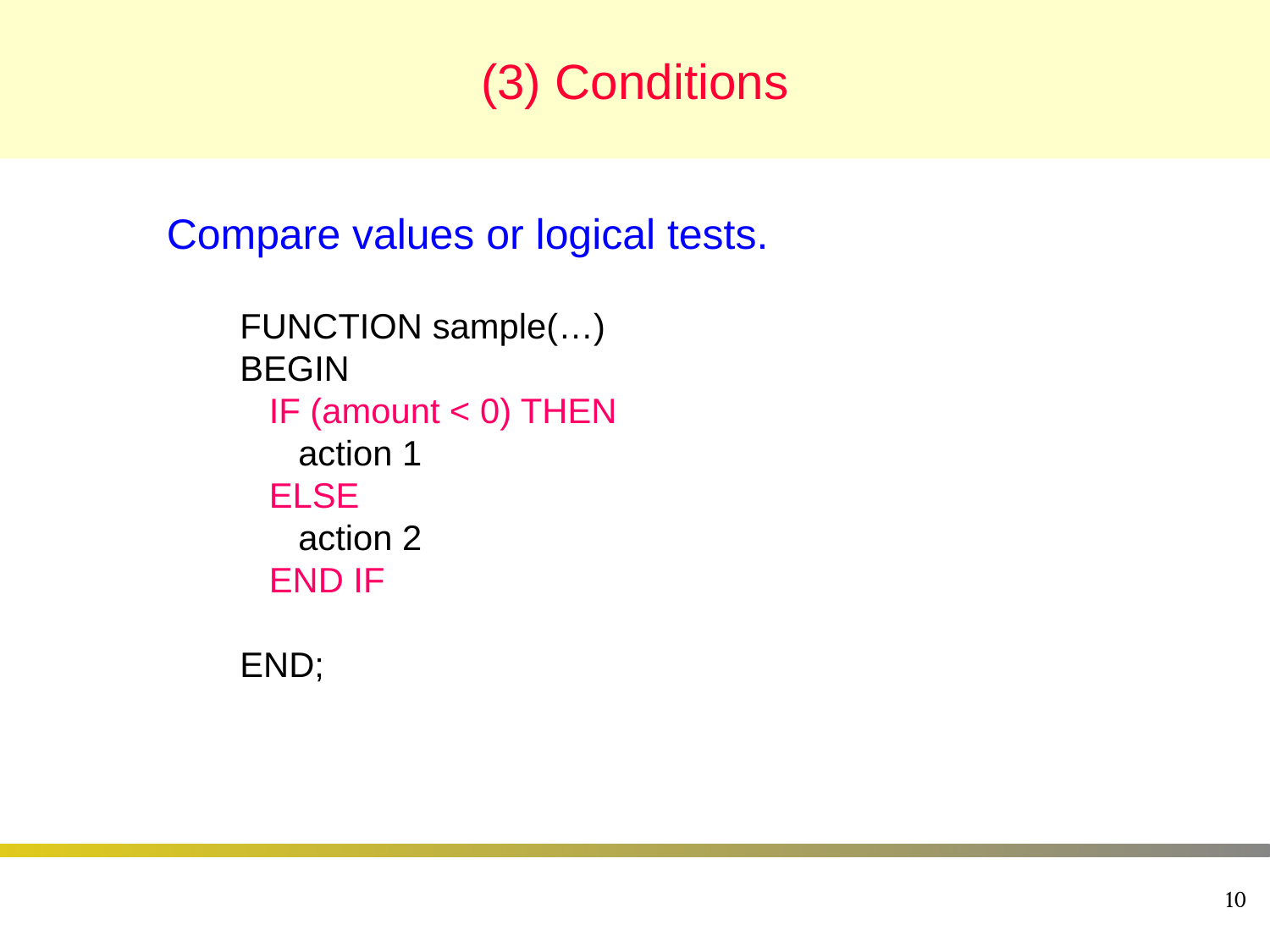

# (3) Conditions
Compare values or logical tests.
FUNCTION sample(…)
BEGIN
   IF (amount < 0) THEN
      action 1
   ELSE
      action 2
   END IF

END;
10